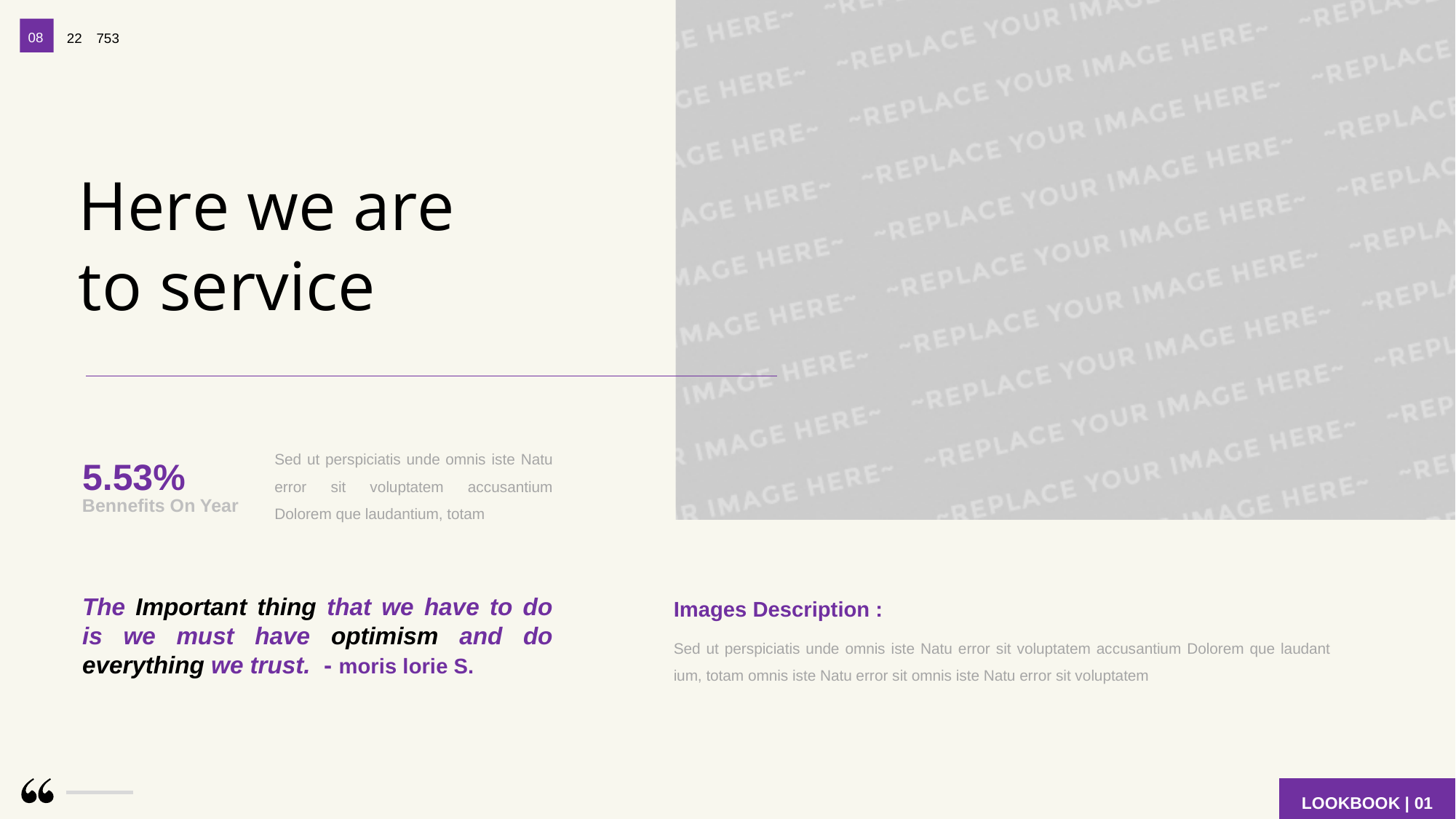

08
22
753

LOOKBOOK | 01
Here we are
to service
5.53%
Sed ut perspiciatis unde omnis iste Natu error sit voluptatem accusantium Dolorem que laudantium, totam
Bennefits On Year
Images Description :
The Important thing that we have to do is we must have optimism and do everything we trust.  - moris lorie S.
Sed ut perspiciatis unde omnis iste Natu error sit voluptatem accusantium Dolorem que laudant ium, totam omnis iste Natu error sit omnis iste Natu error sit voluptatem